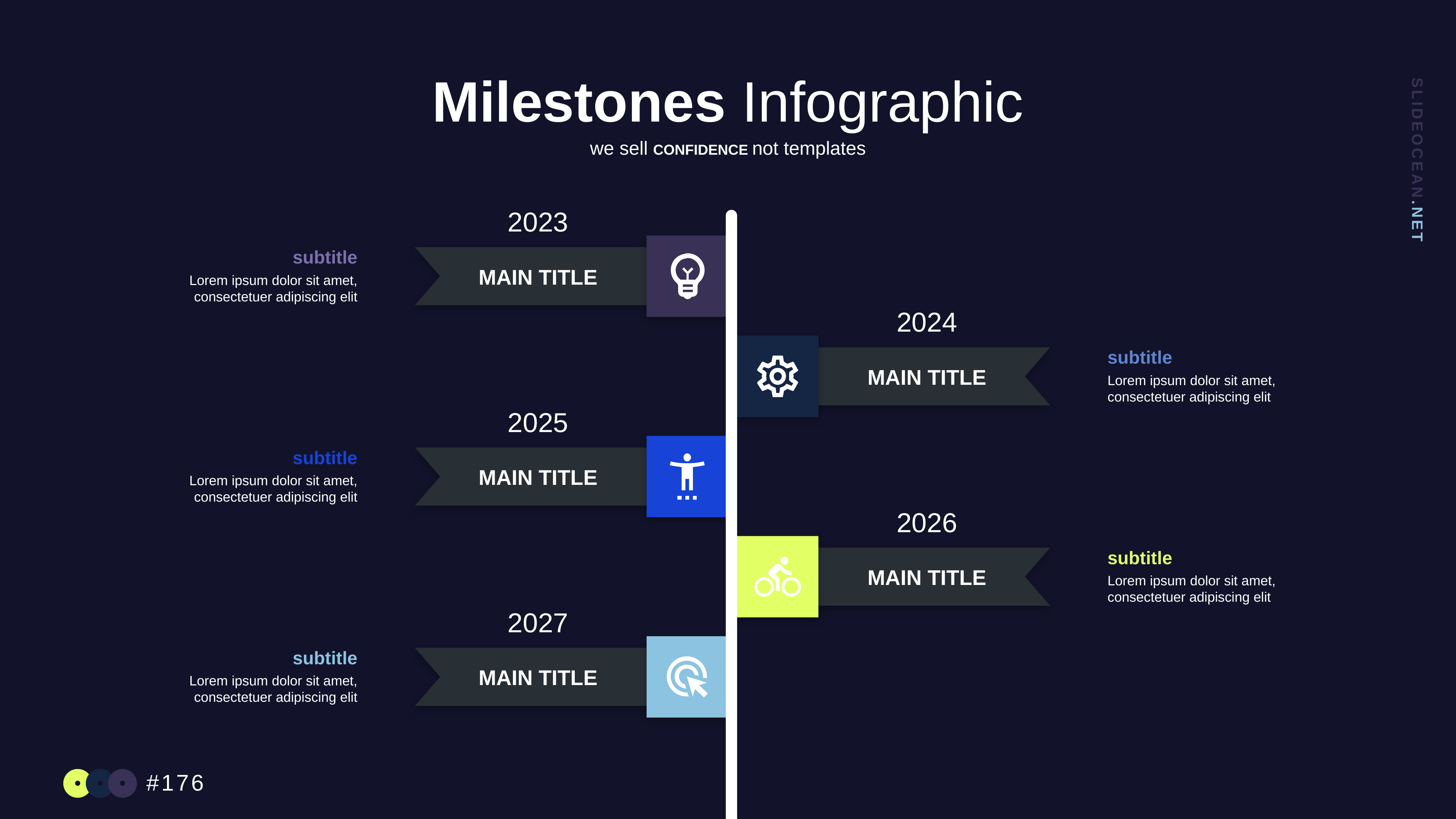

Milestones Infographic
we sell CONFIDENCE not templates
2023

subtitle
Lorem ipsum dolor sit amet, consectetuer adipiscing elit
MAIN TITLE

2024

subtitle
Lorem ipsum dolor sit amet, consectetuer adipiscing elit
MAIN TITLE

2025

subtitle
Lorem ipsum dolor sit amet, consectetuer adipiscing elit
MAIN TITLE

2026

subtitle
Lorem ipsum dolor sit amet, consectetuer adipiscing elit
MAIN TITLE

2027

subtitle
Lorem ipsum dolor sit amet, consectetuer adipiscing elit
MAIN TITLE

#176